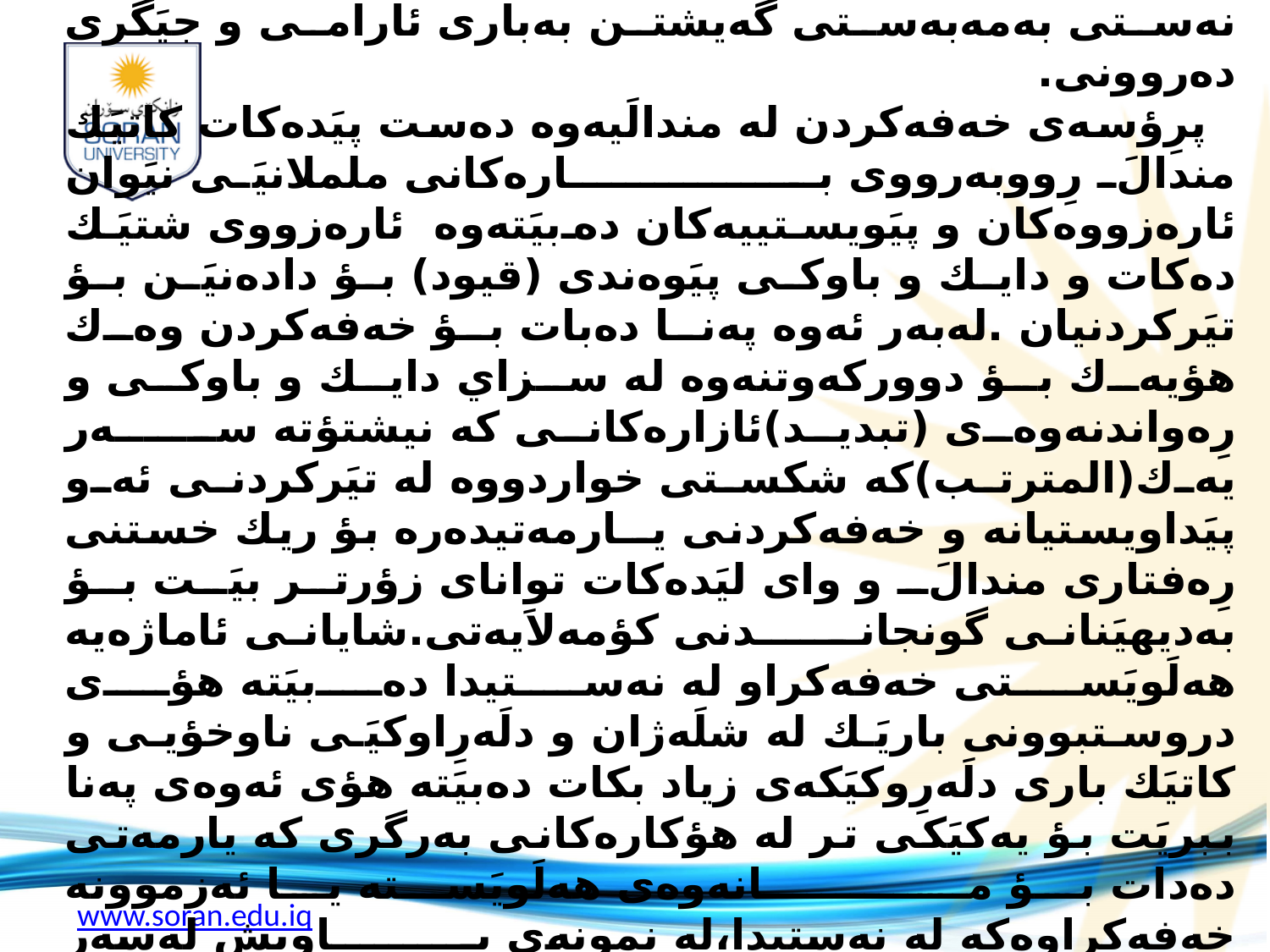

5-خه‌فه‌ كردن يا چه‌پاندن(الكبت)  Repression
    پرِؤسه‌يه‌كه‌ له‌ ريگايه‌وه‌ پالَنه‌ره‌كان يان ئه‌زموونه‌كان يان ياده‌وه‌رييه‌ ئازاراوييه‌كــــــــان يان تالَه‌كان دوور ده‌خريَته‌وه‌ له‌ناوچه‌ى هه‌ستييه‌وه‌ بؤ نــــــــــــاوچه‌ى نه‌ستى به‌مه‌به‌ستى گه‌يشتن به‌بارى ئارامى و جيَگرى ده‌روونى.
  پرِؤسه‌ى خه‌فه‌كردن له‌ مندالَيه‌وه‌ ده‌ست پيَده‌كات كاتيَك مندالَ رِووبه‌رووى بــــــــــــــــاره‌كانى ململانيَى نيَوان ئاره‌زووه‌كان و پيَويستييه‌كان ده‌بيَته‌وه‌  ئاره‌زووى شتيَك ده‌كات و دايك و باوكى پيَوه‌ندى (قيود) بؤ داده‌نيَن بؤ تيَركردنيان .له‌به‌ر ئه‌وه‌ په‌نا ده‌بات بؤ خه‌فه‌كردن وه‌ك هؤيه‌ك بؤ دووركه‌وتنه‌وه‌ له‌ سزاي دايك و باوكى و رِه‌واندنه‌وه‌ى (تبديد)ئازاره‌كانى كه‌ نيشتؤته‌ ســـــه‌ر يه‌ك(المترتب)كه‌ شكستى خواردووه‌ له‌ تيَركردنى ئه‌و پيَداويستيانه‌ و خه‌فه‌كردنى يــارمه‌تيده‌ره‌ بؤ ريك خستنى رِه‌فتارى مندالَ و واى ليَده‌كات تواناى زؤرتر بيَت بؤ به‌ديهيَنانى گونجانــــــدنى كؤمه‌لاَيه‌تى.شايانى ئاماژه‌يه‌ هه‌لَويَستى خه‌فه‌كراو له‌ نه‌ستيدا ده‌بيَته‌ هؤى دروستبوونى باريَك له‌ شلَه‌ژان و دلَه‌رِاوكيَى ناوخؤيى و كاتيَك بارى دلَه‌رِوكيَكه‌ى زياد بكات ده‌بيَته‌ هؤى ئه‌وه‌ى په‌نا ببريَت بؤ يه‌كيَكى تر له‌ هؤكاره‌كانى به‌رگرى كه‌ يارمه‌تى ده‌دات بؤ مـــــــــــانه‌وه‌ى هه‌لَويَسته‌ يا ئه‌زموونه‌ خه‌فه‌كراوه‌كه‌ له‌ نه‌ستيدا،له‌ نمونه‌ى بــــــــــاويش له‌سه‌ر خه‌فه‌كردن له‌بيرچوونه‌وه‌ى چاوپيَكه‌وتن (موعد)له‌گه‌لَ كه‌سيَكدا دلَته‌نگين پيَى (نتچايق منه) يان له‌بير چوونه‌وه‌ى ورده‌كاريه‌كانى خه‌و (تفاصيل الحلم) راسته‌وخؤ پاش به‌خه‌به‌رهاتنه‌وه‌.